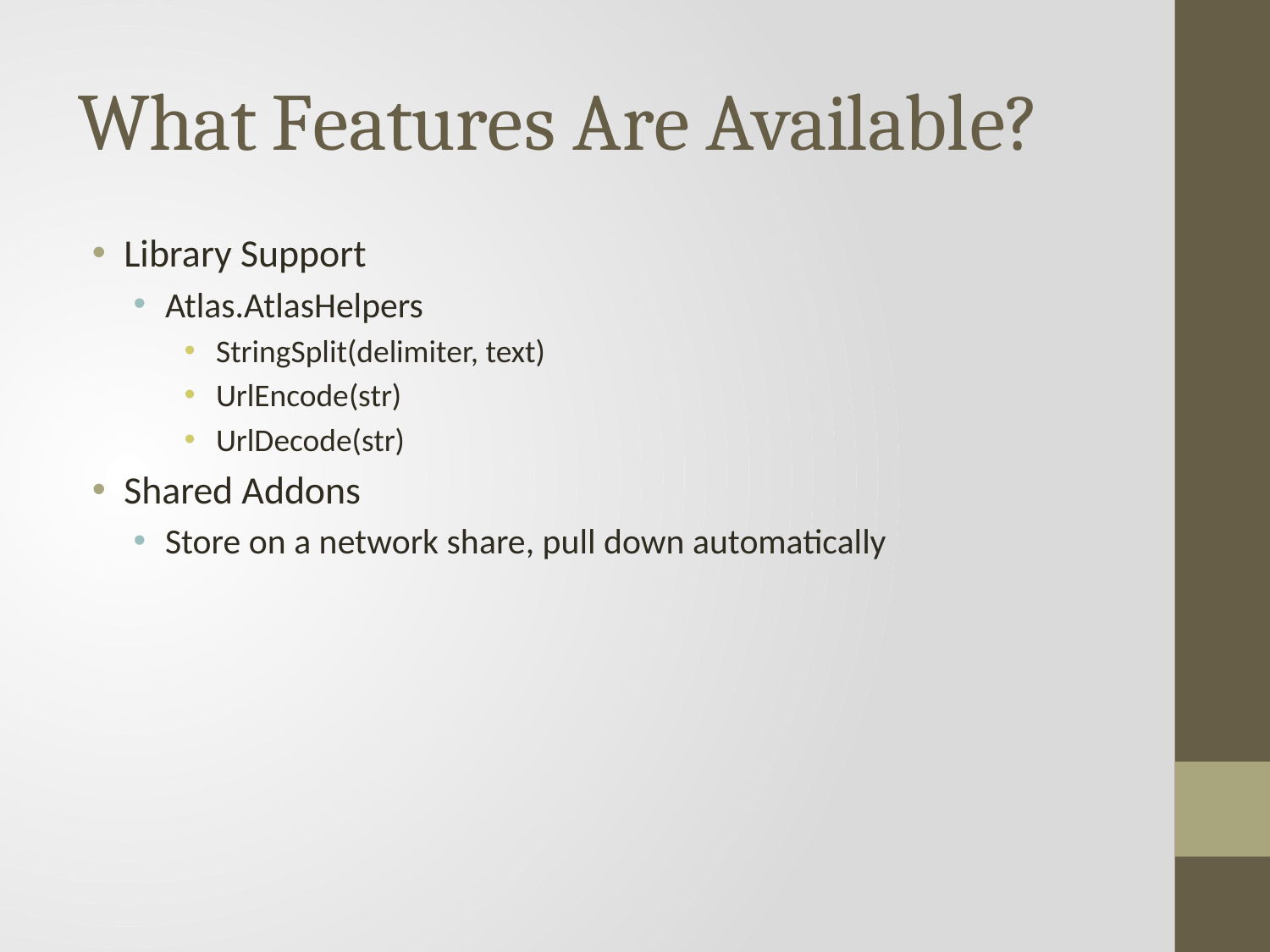

# What Features Are Available?
Library Support
Atlas.AtlasHelpers
StringSplit(delimiter, text)
UrlEncode(str)
UrlDecode(str)
Shared Addons
Store on a network share, pull down automatically